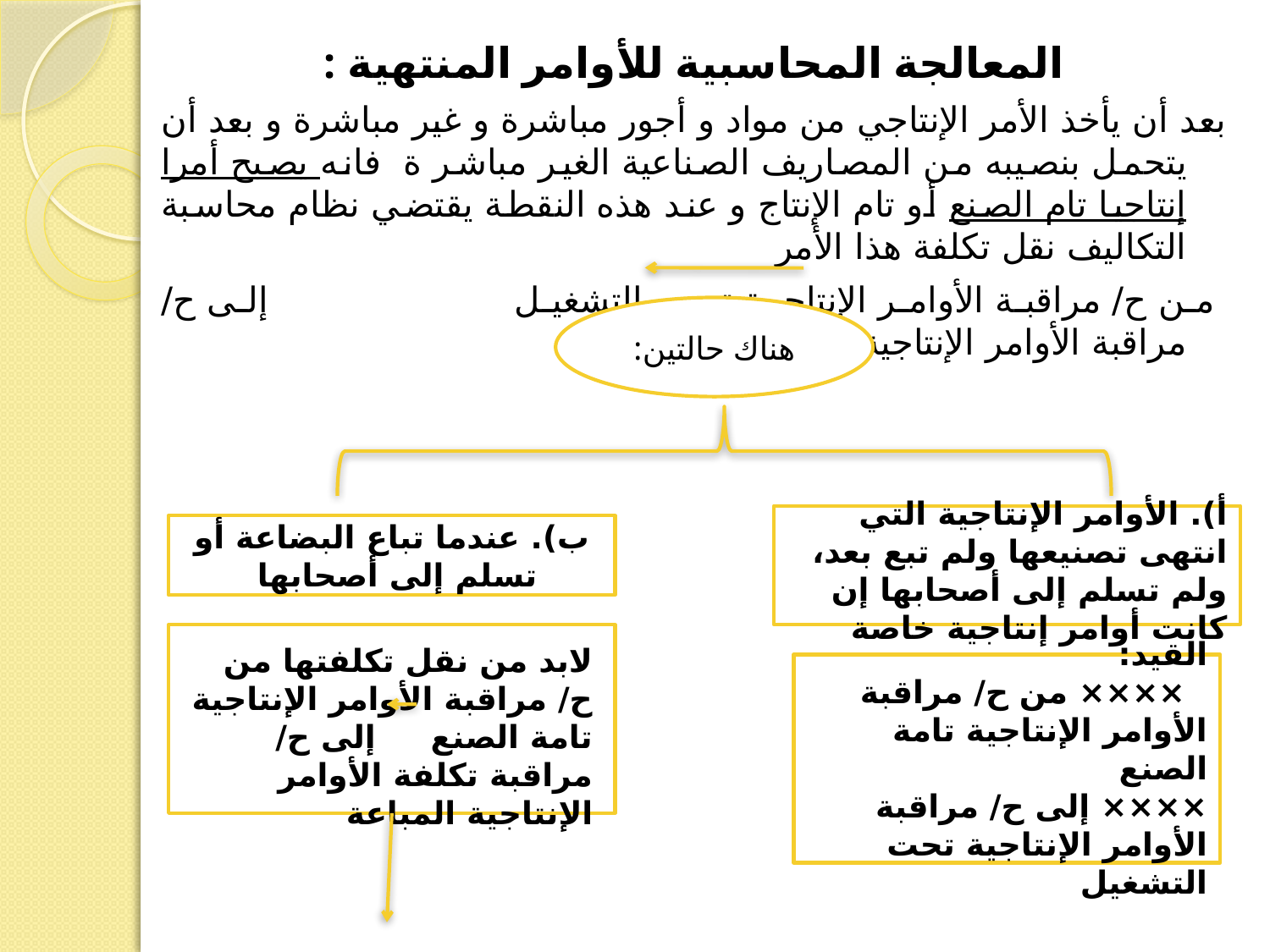

المعالجة المحاسبية للأوامر المنتهية :
بعد أن يأخذ الأمر الإنتاجي من مواد و أجور مباشرة و غير مباشرة و بعد أن يتحمل بنصيبه من المصاريف الصناعية الغير مباشر ة  فانه يصبح أمرا إنتاجيا تام الصنع أو تام الإنتاج و عند هذه النقطة يقتضي نظام محاسبة التكاليف نقل تكلفة هذا الأمر
 من ح/ مراقبة الأوامر الإنتاجية تحت التشغيل                      إلى ح/ مراقبة الأوامر الإنتاجية تامة الصنع

هناك حالتين:

أ). الأوامر الإنتاجية التي انتهى تصنيعها ولم تبع بعد، ولم تسلم إلى أصحابها إن كانت أوامر إنتاجية خاصة
ب). عندما تباع البضاعة أو تسلم إلى أصحابها

لابد من نقل تكلفتها من ح/ مراقبة الأوامر الإنتاجية تامة الصنع     إلى ح/ مراقبة تكلفة الأوامر الإنتاجية المباعة

القيد:
  ×××× من ح/ مراقبة الأوامر الإنتاجية تامة الصنع
	×××× إلى ح/ مراقبة الأوامر الإنتاجية تحت التشغيل